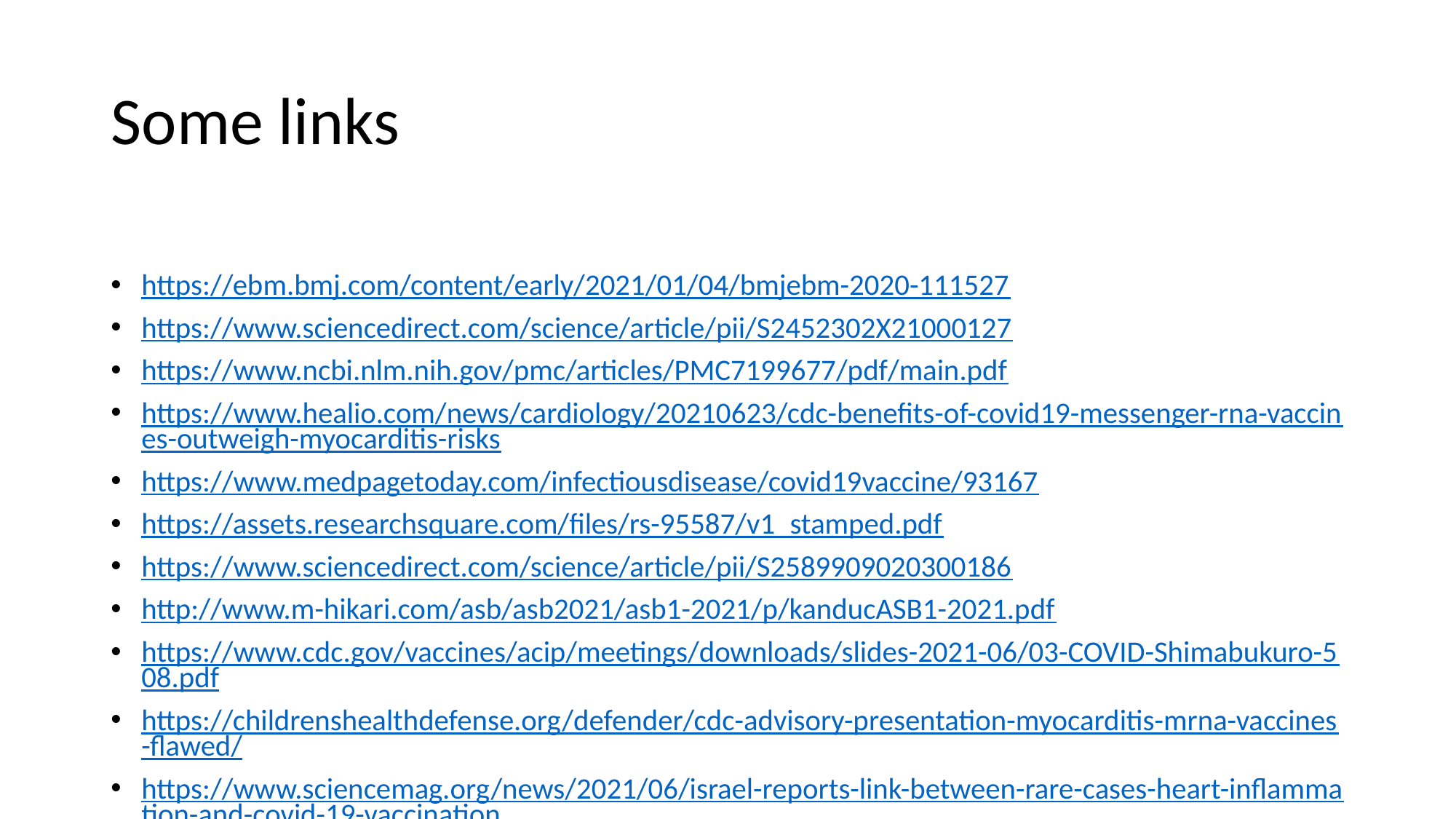

# Some links

https://ebm.bmj.com/content/early/2021/01/04/bmjebm-2020-111527
https://www.sciencedirect.com/science/article/pii/S2452302X21000127
https://www.ncbi.nlm.nih.gov/pmc/articles/PMC7199677/pdf/main.pdf
https://www.healio.com/news/cardiology/20210623/cdc-benefits-of-covid19-messenger-rna-vaccines-outweigh-myocarditis-risks
https://www.medpagetoday.com/infectiousdisease/covid19vaccine/93167
https://assets.researchsquare.com/files/rs-95587/v1_stamped.pdf
https://www.sciencedirect.com/science/article/pii/S2589909020300186
http://www.m-hikari.com/asb/asb2021/asb1-2021/p/kanducASB1-2021.pdf
https://www.cdc.gov/vaccines/acip/meetings/downloads/slides-2021-06/03-COVID-Shimabukuro-508.pdf
https://childrenshealthdefense.org/defender/cdc-advisory-presentation-myocarditis-mrna-vaccines-flawed/
https://www.sciencemag.org/news/2021/06/israel-reports-link-between-rare-cases-heart-inflammation-and-covid-19-vaccination